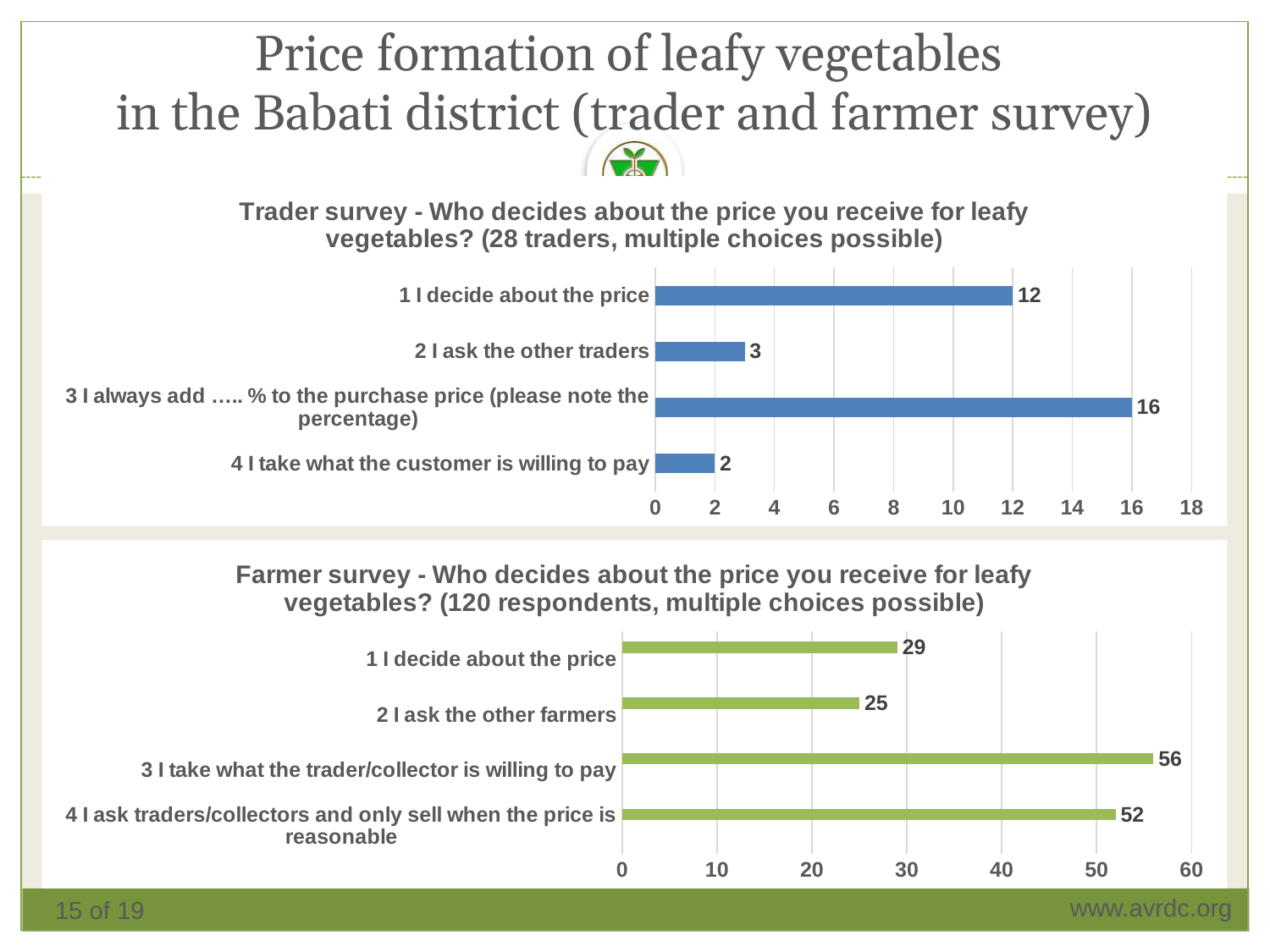

# Price formation of leafy vegetables in the Babati district (trader and farmer survey)

### Chart: Trader survey - Who decides about the price you receive for leafy vegetables? (28 traders, multiple choices possible)

| Category |  |
|---|---|
| 4 I take what the customer is willing to pay | 2.0 |
| 3 I always add ….. % to the purchase price (please note the percentage) | 16.0 |
| 2 I ask the other traders | 3.0 |
| 1 I decide about the price | 12.0 |

### Chart: Farmer survey - Who decides about the price you receive for leafy vegetables? (120 respondents, multiple choices possible)

| Category |  |  |  |
|---|---|---|---|
| 4 I ask traders/collectors and only sell when the price is reasonable | None | None | 52.0 |
| 3 I take what the trader/collector is willing to pay | None | None | 56.0 |
| 2 I ask the other farmers | None | None | 25.0 |
| 1 I decide about the price | None | None | 29.0 |
15 of 19